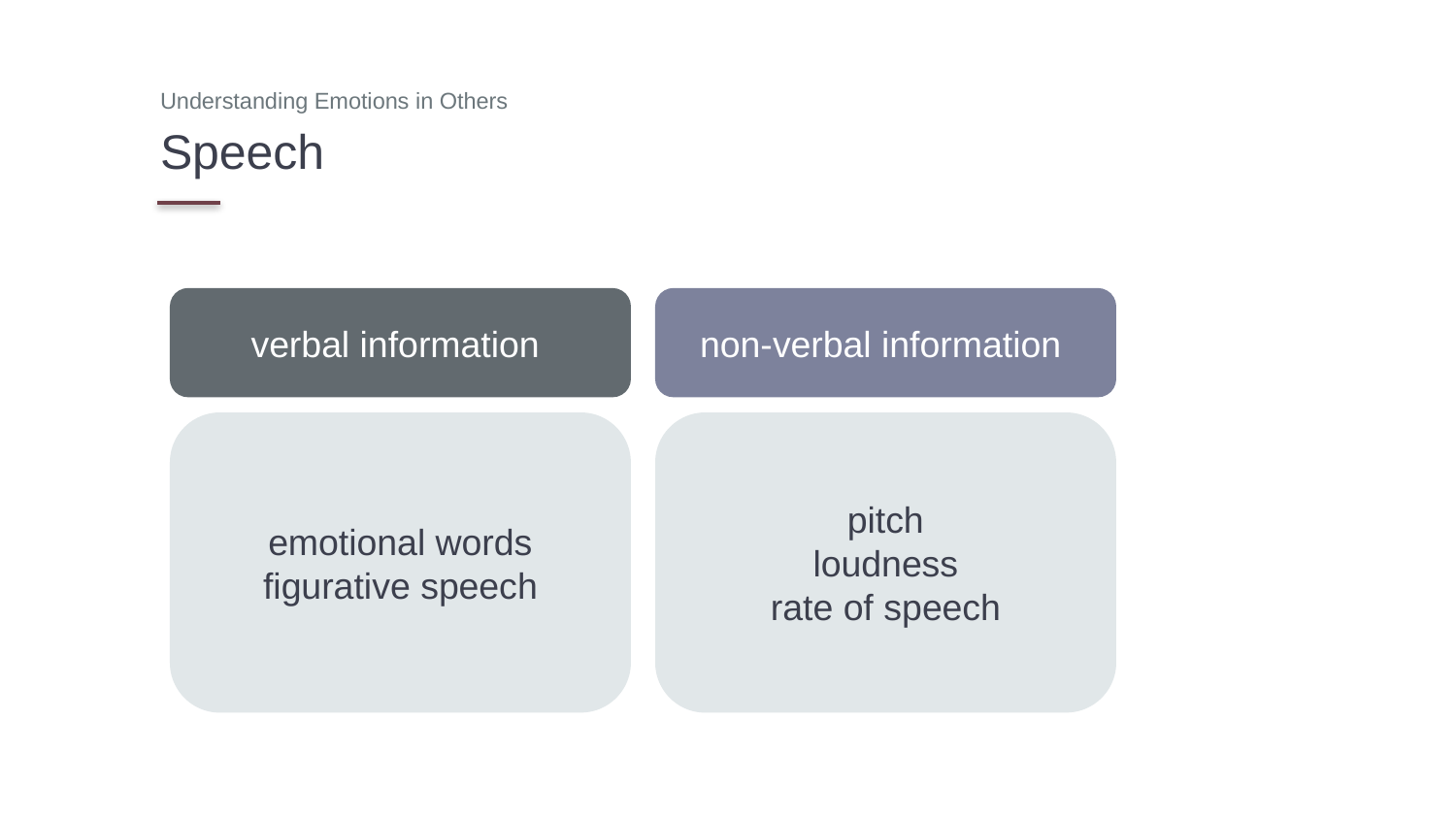

Understanding Emotions in Others
# Speech
verbal information
non-verbal information
emotional words
figurative speech
pitch
loudness
rate of speech